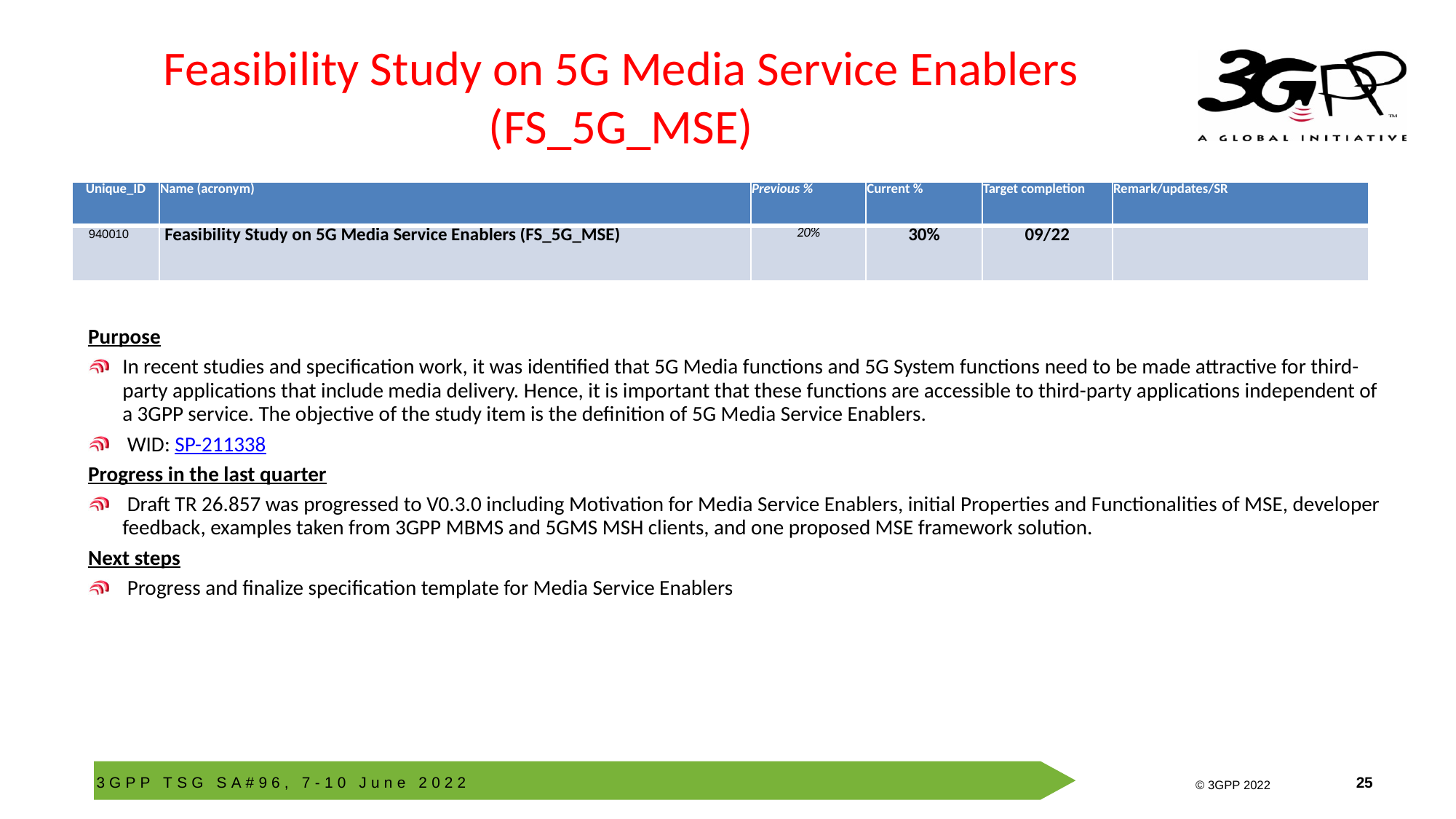

# Feasibility Study on 5G Media Service Enablers (FS_5G_MSE)
| Unique\_ID | Name (acronym) | Previous % | Current % | Target completion | Remark/updates/SR |
| --- | --- | --- | --- | --- | --- |
| 940010 | Feasibility Study on 5G Media Service Enablers (FS\_5G\_MSE) | 20% | 30% | 09/22 |  |
Purpose
In recent studies and specification work, it was identified that 5G Media functions and 5G System functions need to be made attractive for third-party applications that include media delivery. Hence, it is important that these functions are accessible to third-party applications independent of a 3GPP service. The objective of the study item is the definition of 5G Media Service Enablers.
 WID: SP-211338
Progress in the last quarter
 Draft TR 26.857 was progressed to V0.3.0 including Motivation for Media Service Enablers, initial Properties and Functionalities of MSE, developer feedback, examples taken from 3GPP MBMS and 5GMS MSH clients, and one proposed MSE framework solution.
Next steps
 Progress and finalize specification template for Media Service Enablers